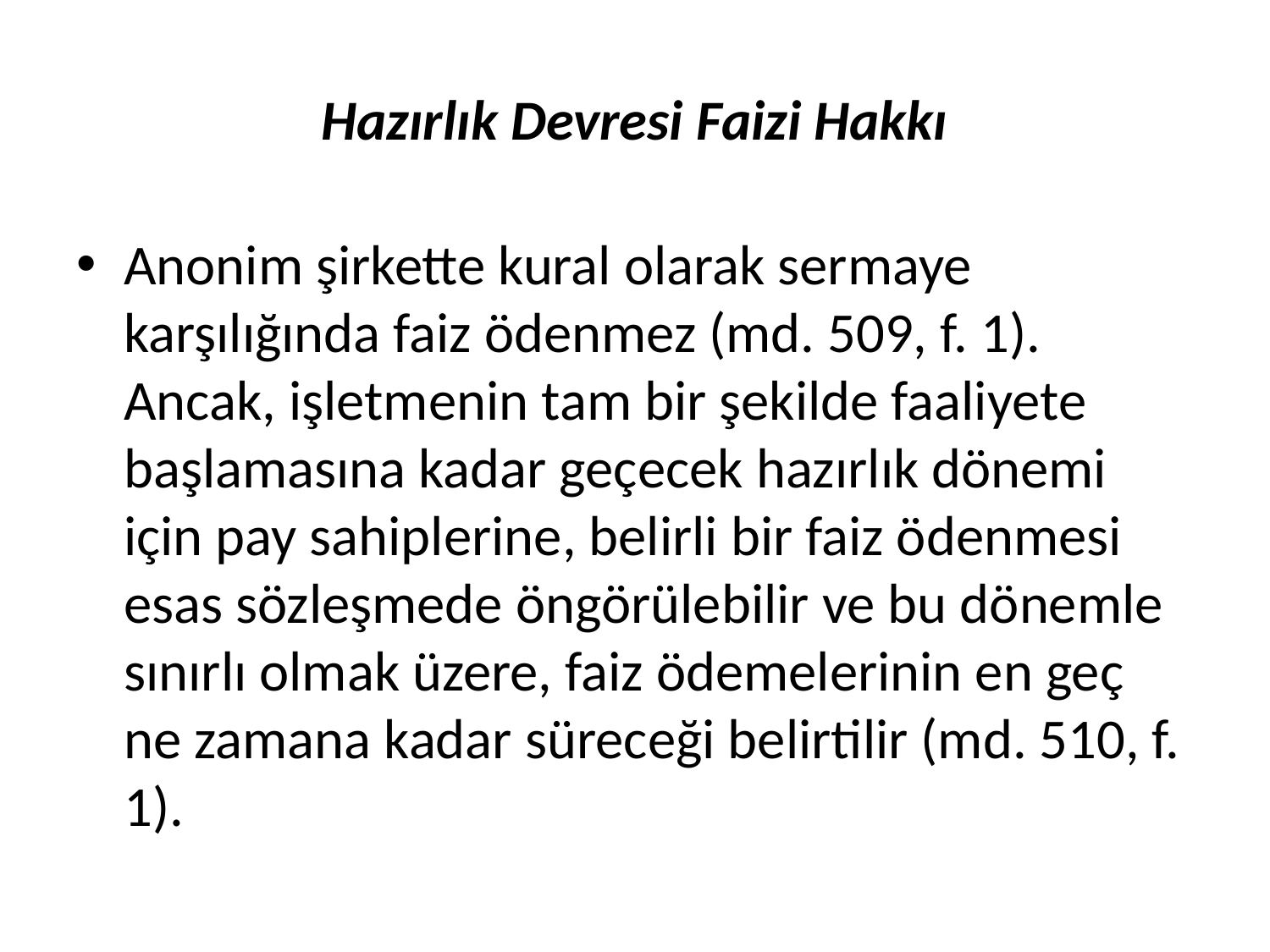

# Hazırlık Devresi Faizi Hakkı
Anonim şirkette kural olarak sermaye karşılığında faiz ödenmez (md. 509, f. 1). Ancak, işletmenin tam bir şekilde faaliyete başlamasına kadar geçecek hazırlık dönemi için pay sahiplerine, belirli bir faiz ödenmesi esas sözleşmede öngörülebilir ve bu dönemle sınırlı olmak üzere, faiz ödemelerinin en geç ne zamana kadar süreceği belirtilir (md. 510, f. 1).